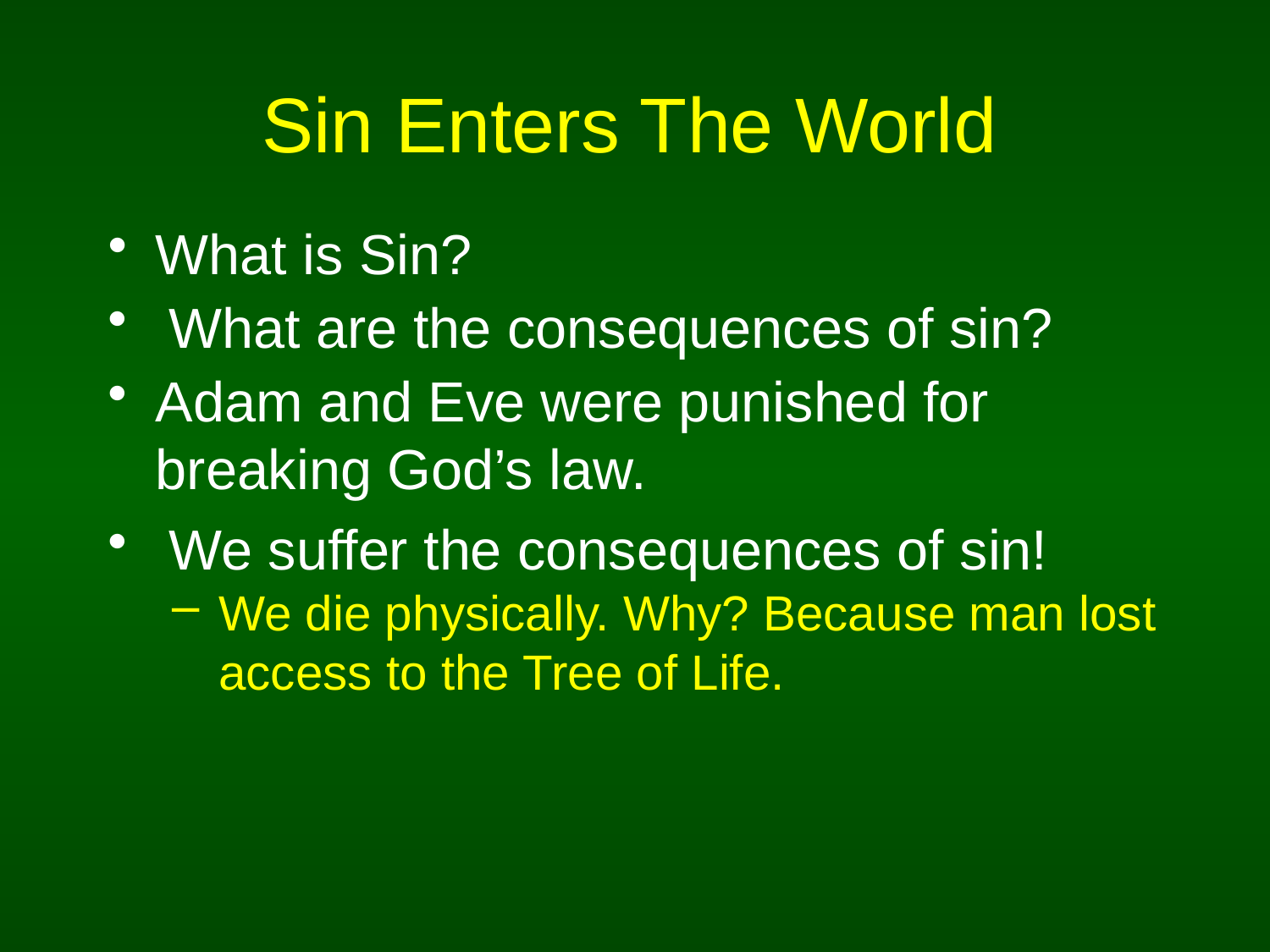

# Sin Enters The World
What is Sin?
  What are the consequences of sin?
Adam and Eve were punished for breaking God’s law.
  We suffer the consequences of sin!
We die physically. Why? Because man lost access to the Tree of Life.